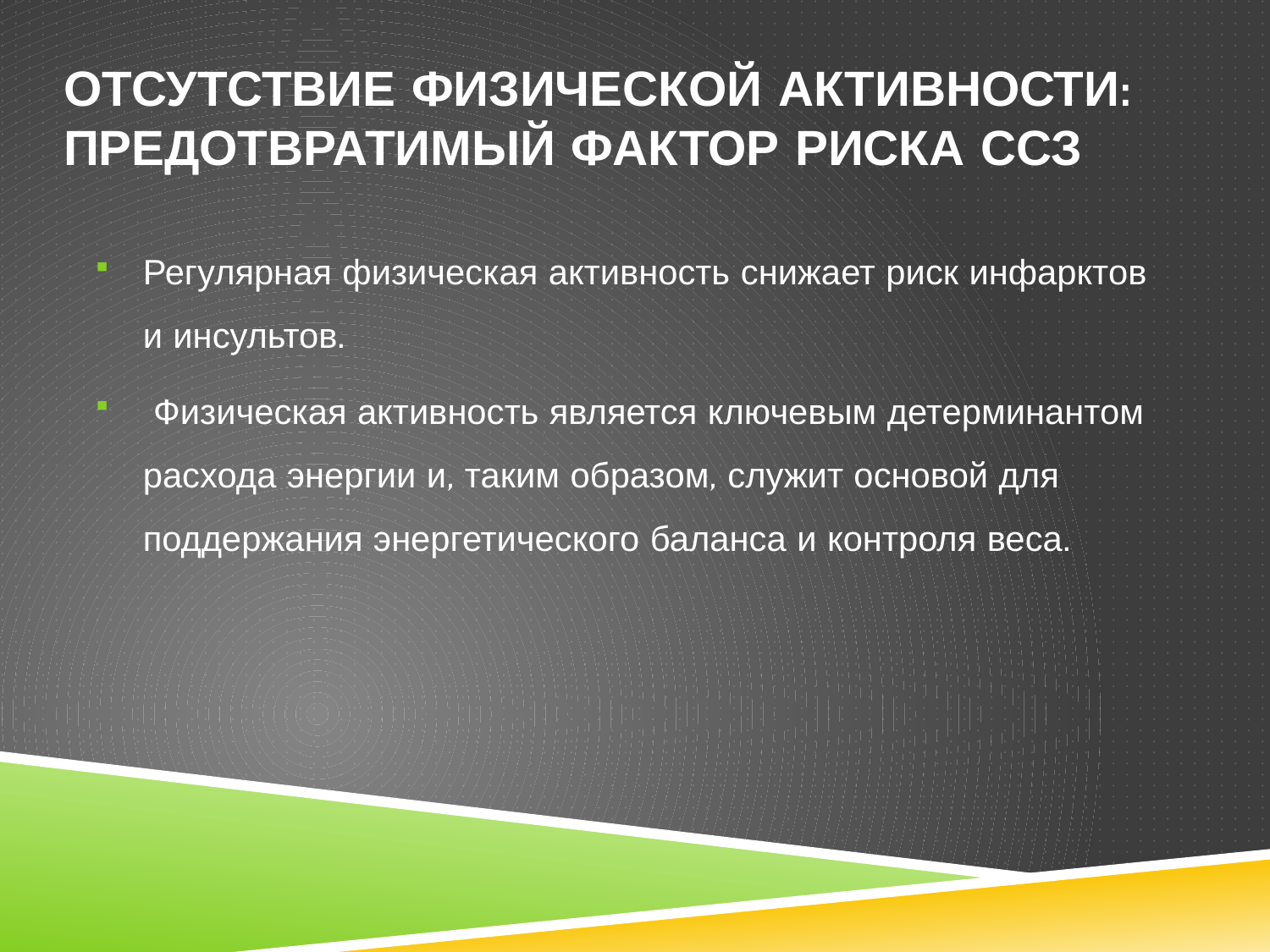

# Отсутствие физической активности: предотвратимый фактор риска ССЗ
Регулярная физическая активность снижает риск инфарктов и инсультов.
 Физическая активность является ключевым детерминантом расхода энергии и, таким образом, служит основой для поддержания энергетического баланса и контроля веса.